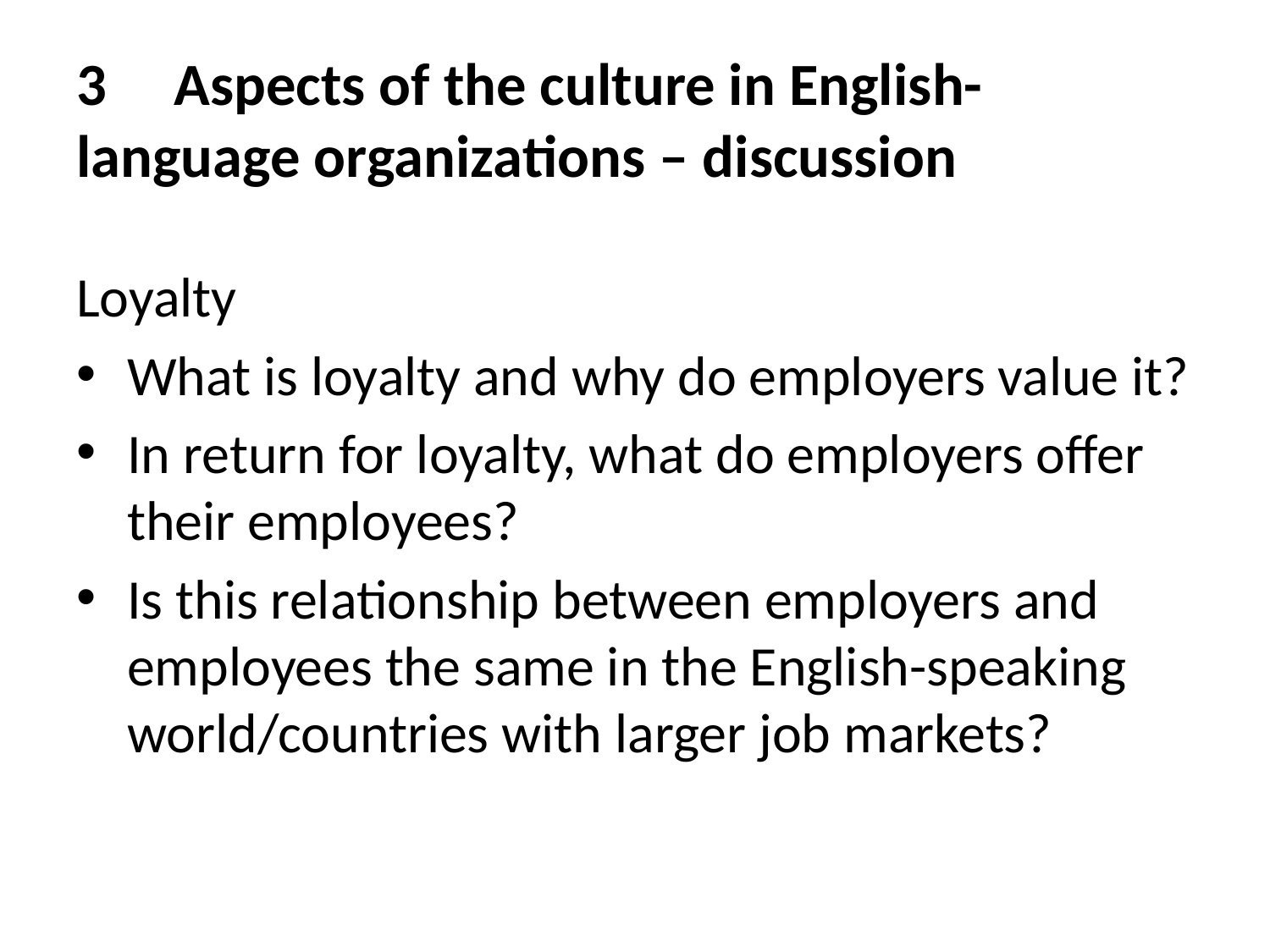

# 3	Aspects of the culture in English-language organizations – discussion
Loyalty
What is loyalty and why do employers value it?
In return for loyalty, what do employers offer their employees?
Is this relationship between employers and employees the same in the English-speaking world/countries with larger job markets?